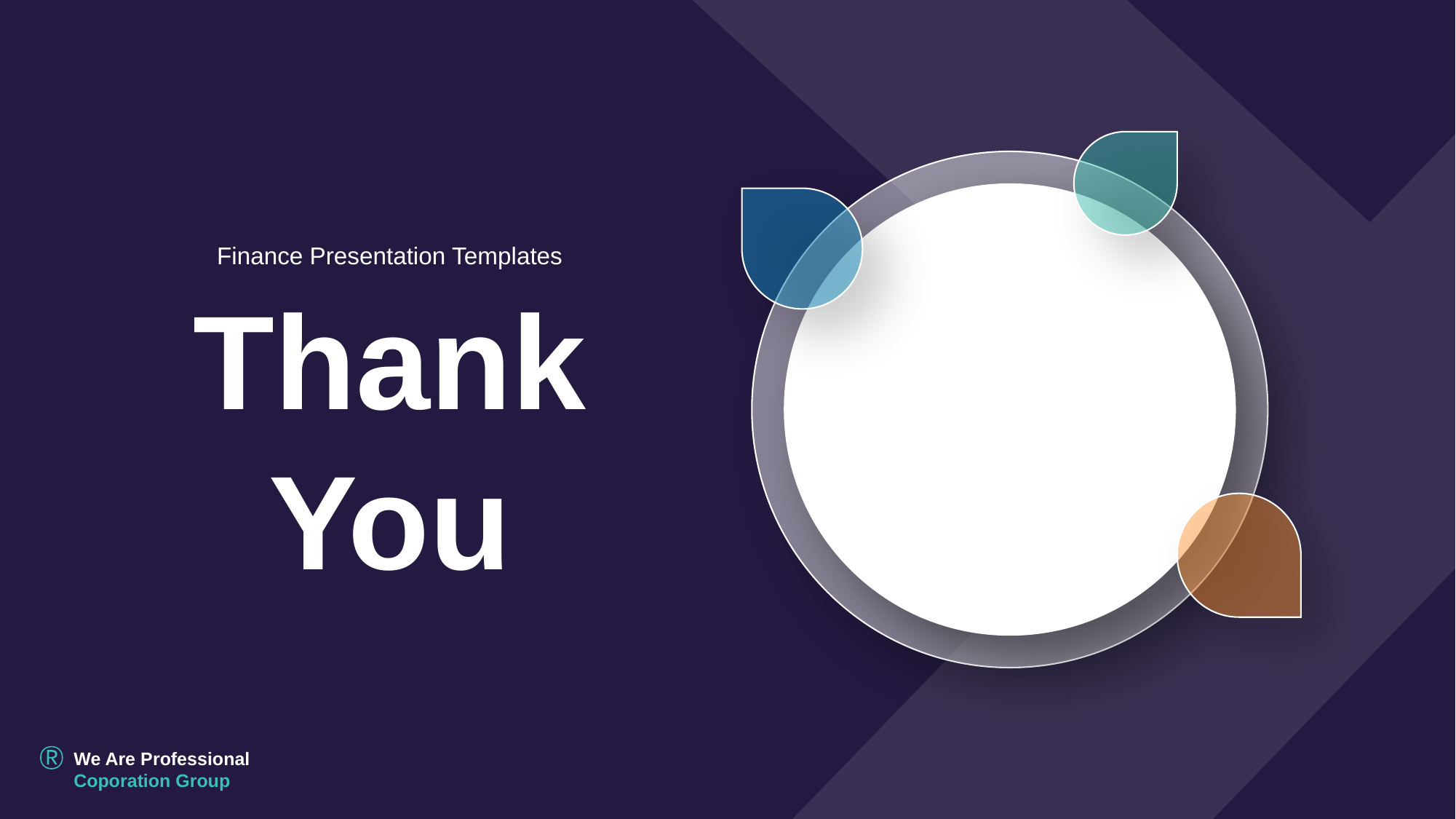

Finance Presentation Templates

Thank You
We Are Professional Coporation Group